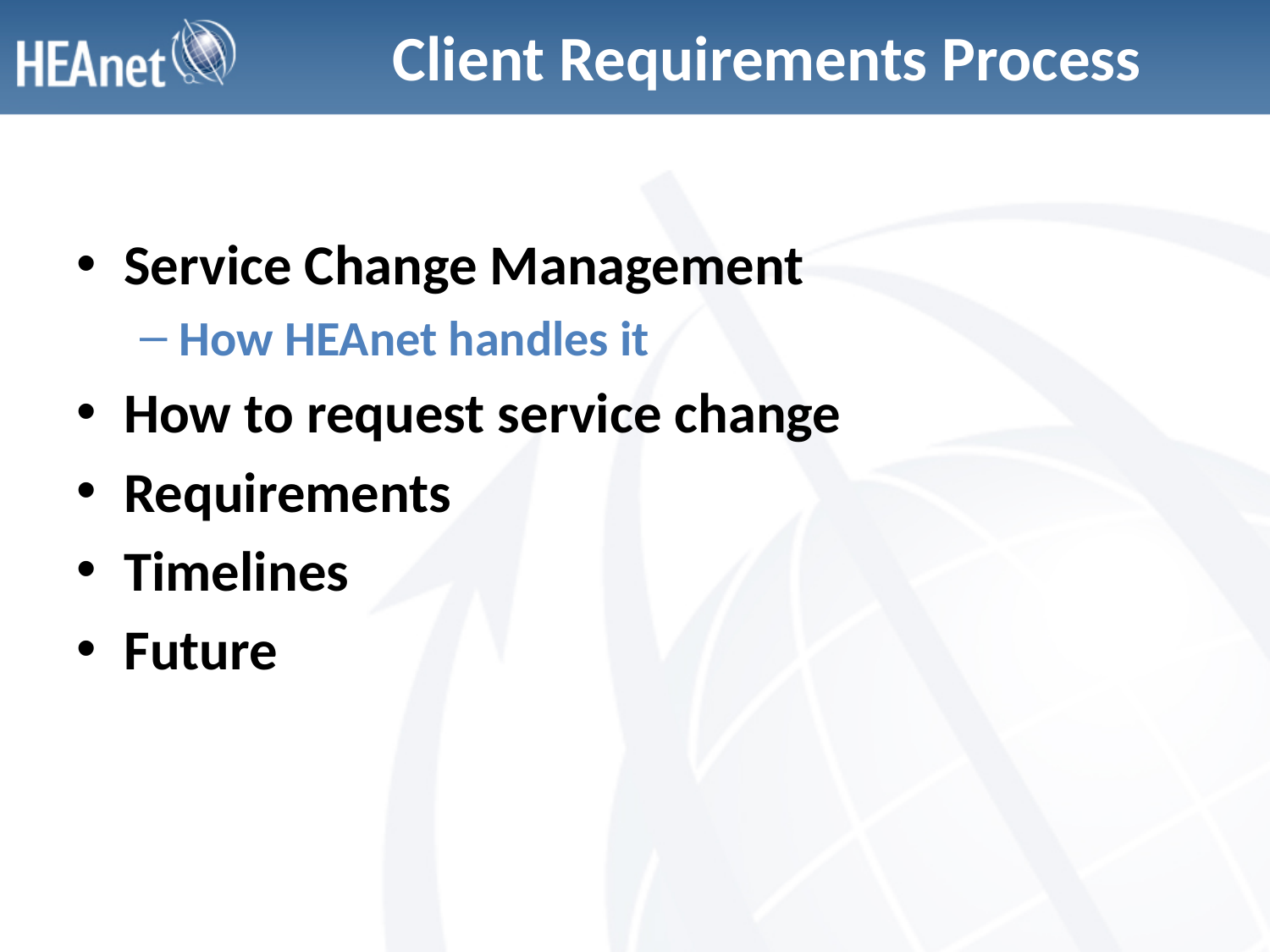

# Client Requirements Process
Service Change Management
How HEAnet handles it
How to request service change
Requirements
Timelines
Future